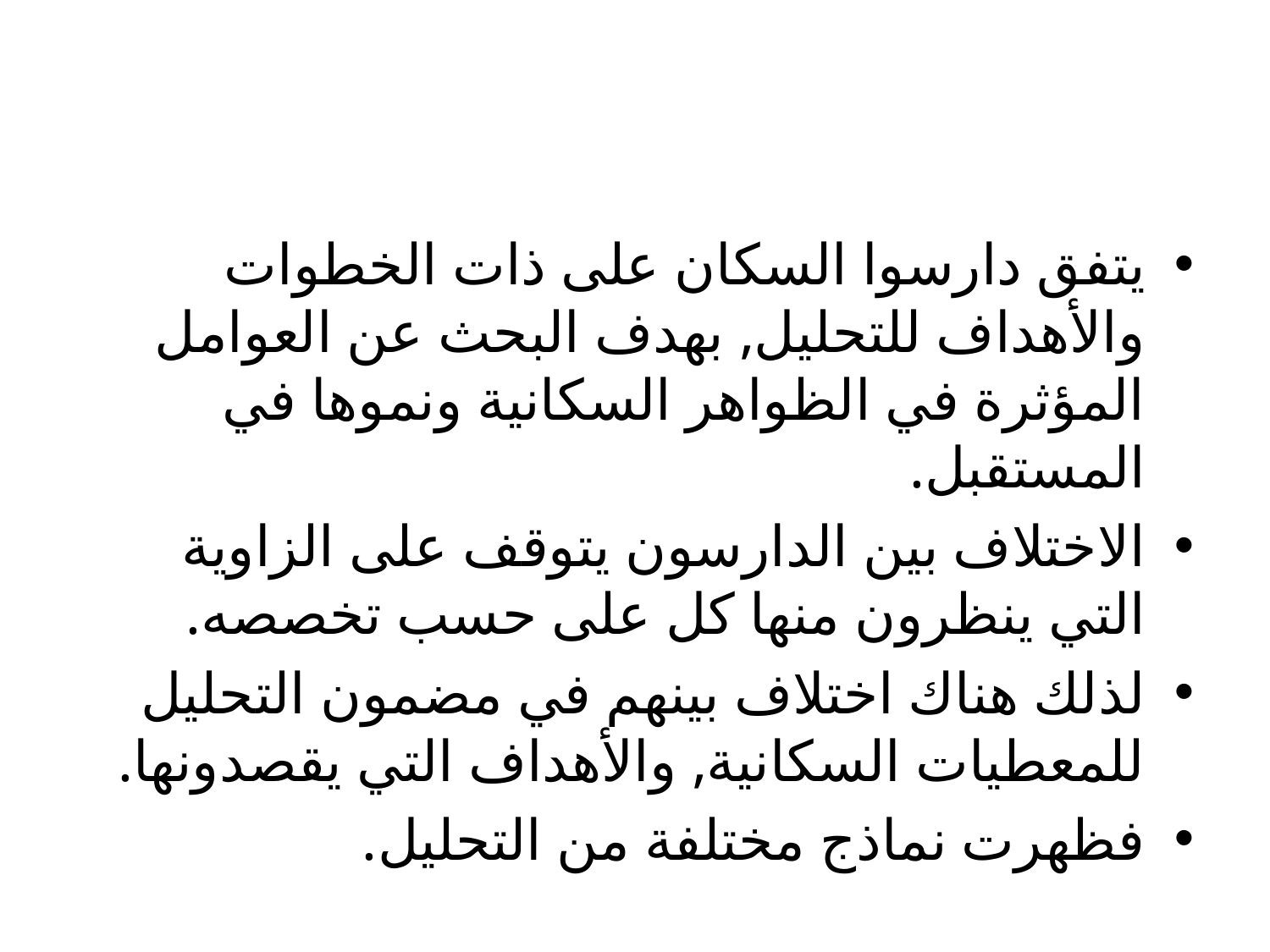

#
يتفق دارسوا السكان على ذات الخطوات والأهداف للتحليل, بهدف البحث عن العوامل المؤثرة في الظواهر السكانية ونموها في المستقبل.
الاختلاف بين الدارسون يتوقف على الزاوية التي ينظرون منها كل على حسب تخصصه.
لذلك هناك اختلاف بينهم في مضمون التحليل للمعطيات السكانية, والأهداف التي يقصدونها.
فظهرت نماذج مختلفة من التحليل.